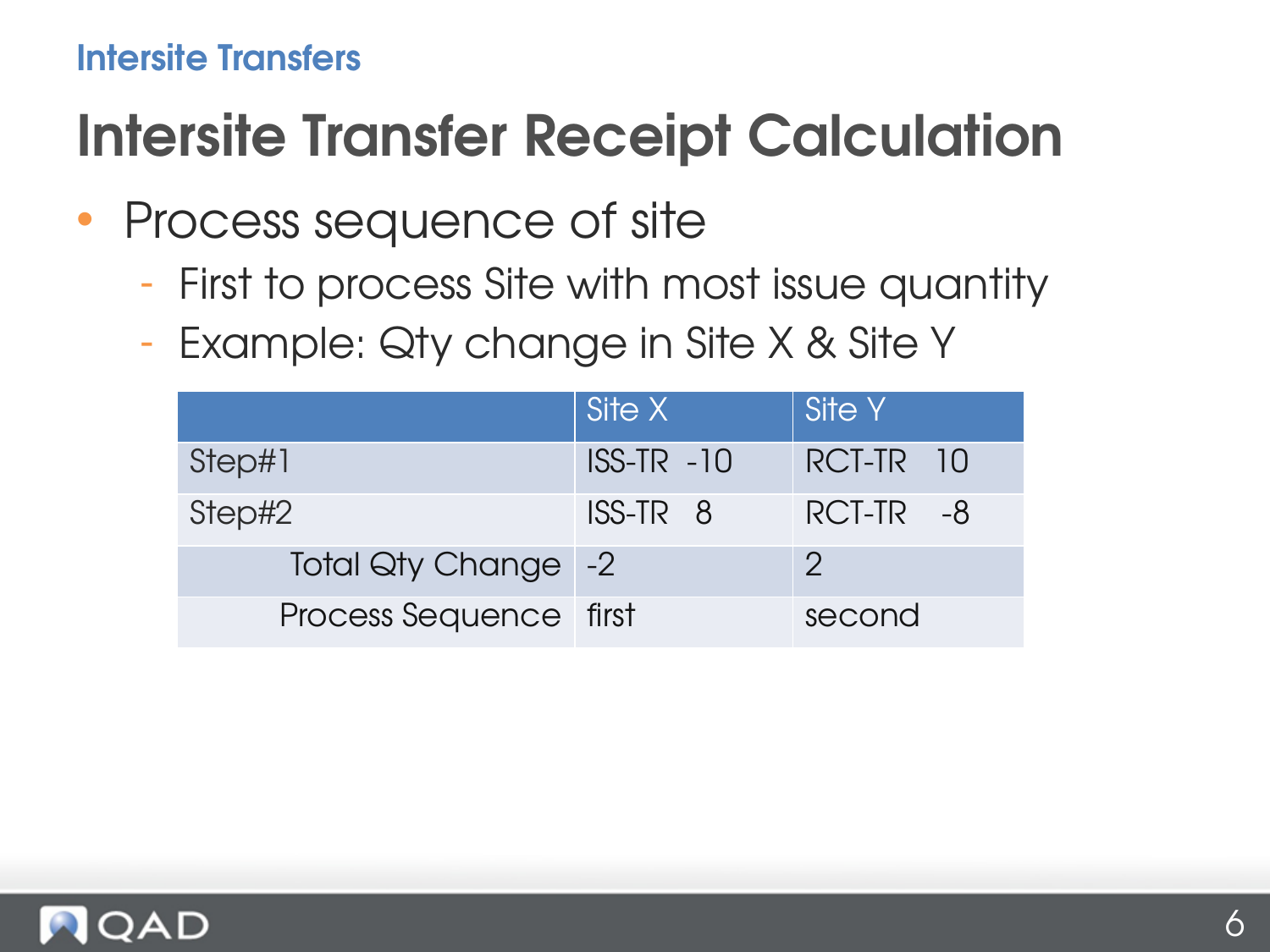

Intersite Transfers
# Intersite Transfer Receipt Calculation
Process sequence of site
First to process Site with most issue quantity
Example: Qty change in Site X & Site Y

|  | Site X | Site Y |
| --- | --- | --- |
| Step#1 | ISS-TR -10 | RCT-TR 10 |
| Step#2 | ISS-TR 8 | RCT-TR -8 |
| Total Qty Change | -2 | 2 |
| Process Sequence | first | second |
6